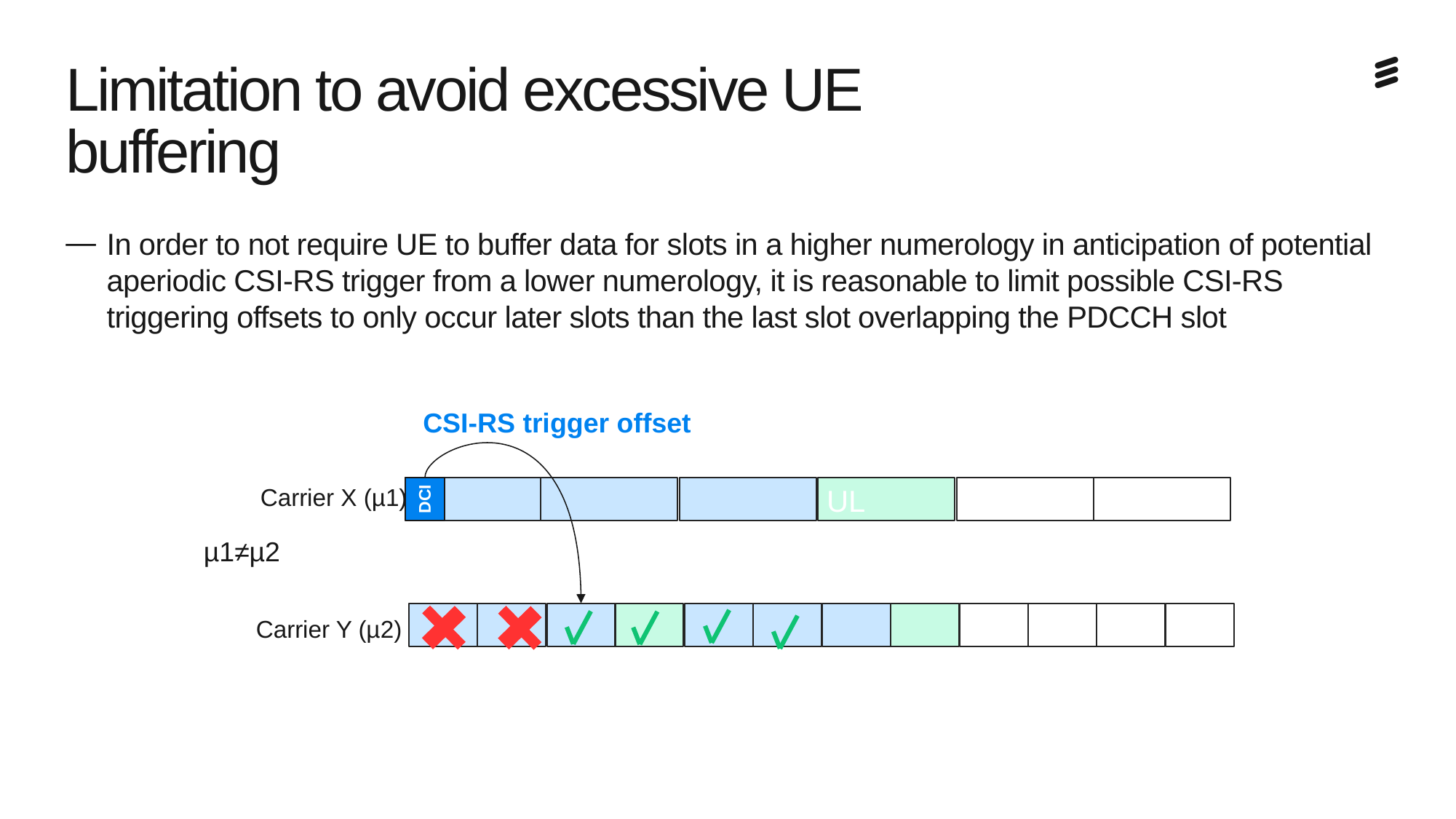

# Limitation to avoid excessive UE buffering
In order to not require UE to buffer data for slots in a higher numerology in anticipation of potential aperiodic CSI-RS trigger from a lower numerology, it is reasonable to limit possible CSI-RS triggering offsets to only occur later slots than the last slot overlapping the PDCCH slot
CSI-RS trigger offset

UL

DCI
Carrier X (µ1)
µ1≠µ2

Carrier Y (µ2)